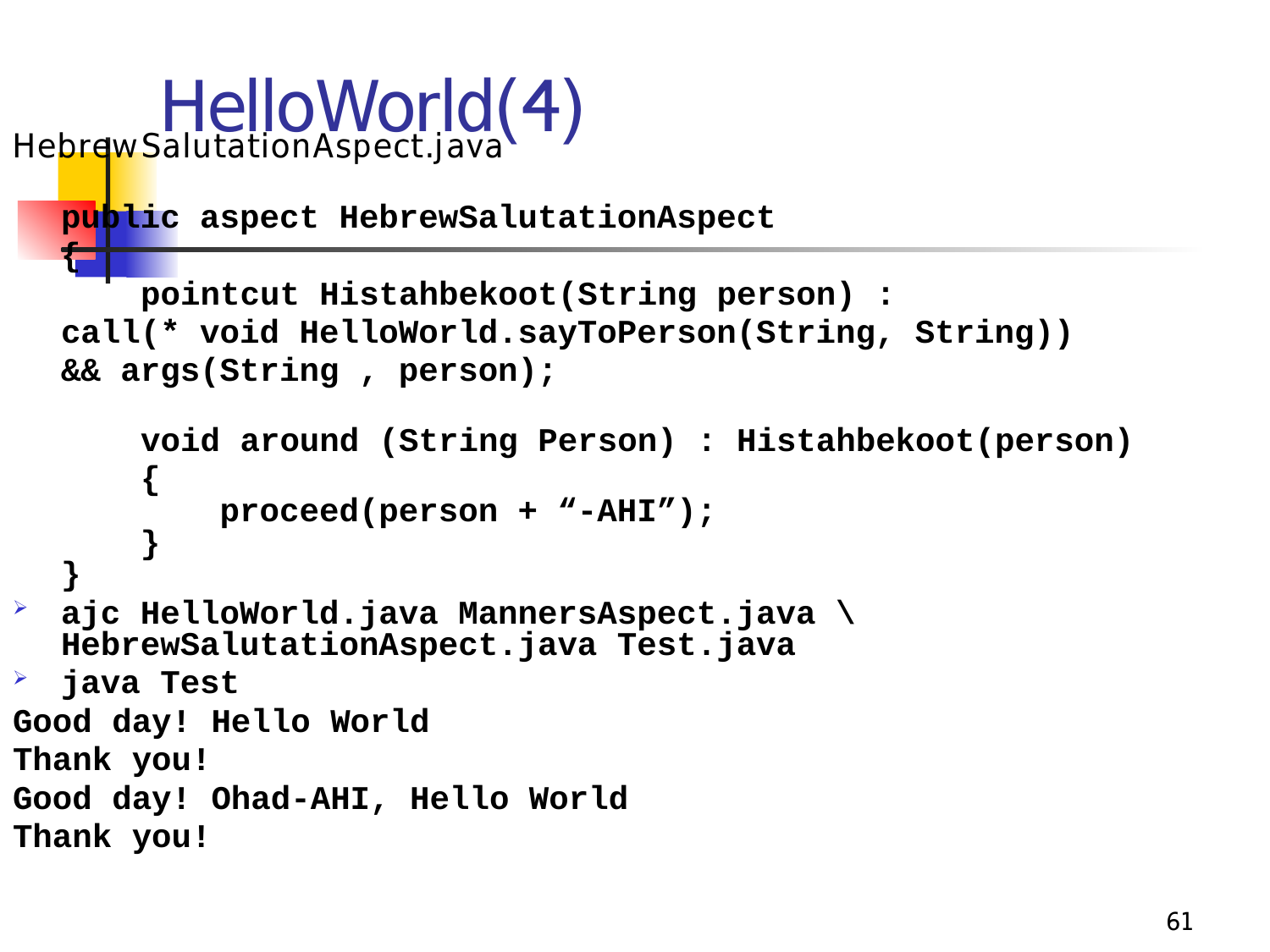

# HelloWorld(4)
HebrewSalutationAspect.java
public aspect HebrewSalutationAspect
	{
	    pointcut Histahbekoot(String person) :
		call(* void HelloWorld.sayToPerson(String, String))
		&& args(String , person);
	    void around (String Person) : Histahbekoot(person)
	    {
        proceed(person + “-AHI”);
    }
}
ajc HelloWorld.java MannersAspect.java \     	HebrewSalutationAspect.java Test.java
java Test
Good day! Hello World
Thank you!
Good day! Ohad-AHI, Hello World
Thank you!
61